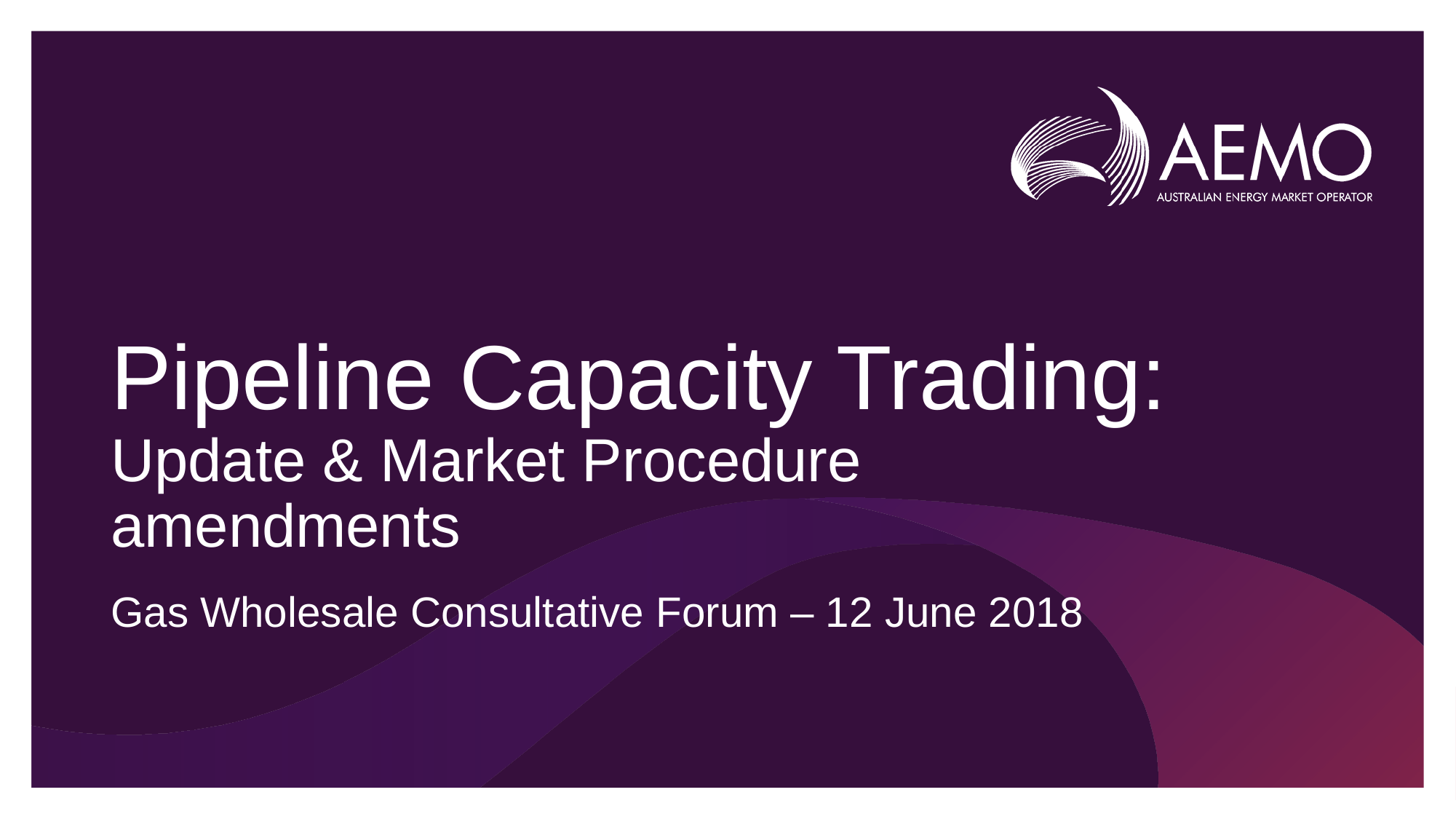

# Pipeline Capacity Trading:
Update & Market Procedure amendments
Gas Wholesale Consultative Forum – 12 June 2018